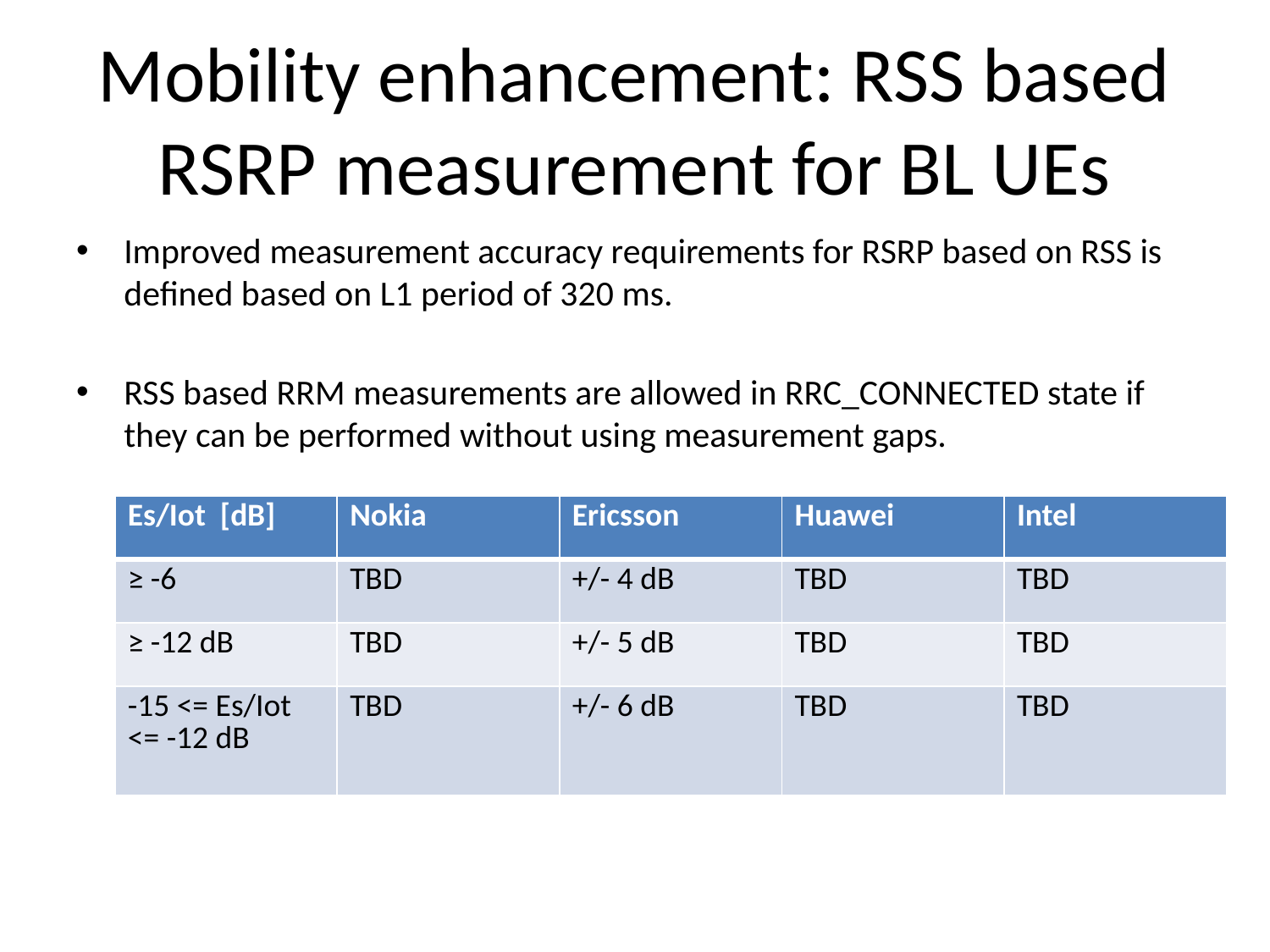

# Mobility enhancement: RSS based RSRP measurement for BL UEs
Improved measurement accuracy requirements for RSRP based on RSS is defined based on L1 period of 320 ms.

RSS based RRM measurements are allowed in RRC_CONNECTED state if they can be performed without using measurement gaps.
| Es/Iot [dB] | Nokia | Ericsson | Huawei | Intel |
| --- | --- | --- | --- | --- |
| ≥ -6 | TBD | +/- 4 dB | TBD | TBD |
| ≥ -12 dB | TBD | +/- 5 dB | TBD | TBD |
| -15 <= Es/Iot <= -12 dB | TBD | +/- 6 dB | TBD | TBD |